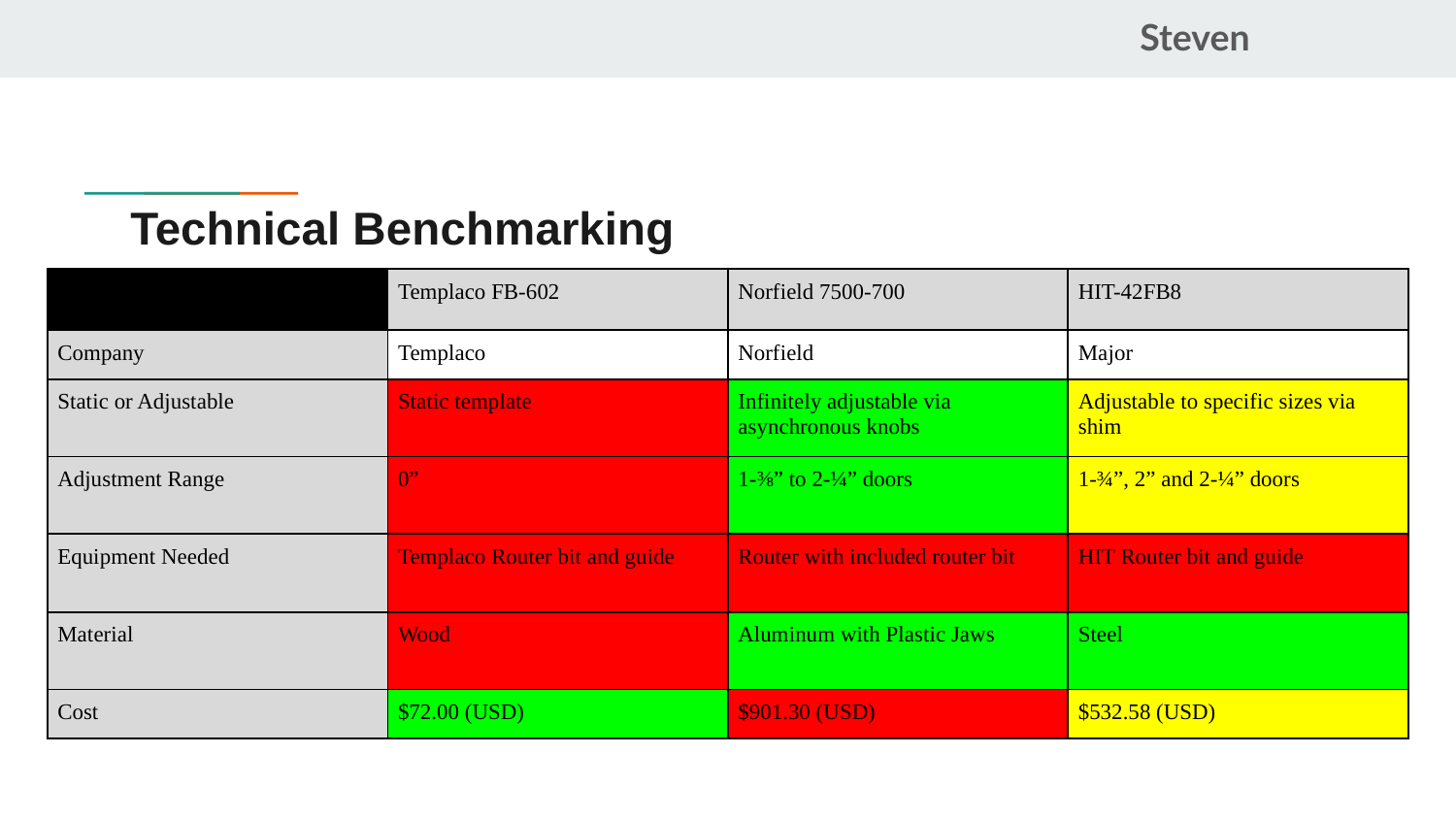

Steven
# Technical Benchmarking
|  | Templaco FB-602 | Norfield 7500-700 | HIT-42FB8 |
| --- | --- | --- | --- |
| Company | Templaco | Norfield | Major |
| Static or Adjustable | Static template | Infinitely adjustable via asynchronous knobs | Adjustable to specific sizes via shim |
| Adjustment Range | 0” | 1-⅜” to 2-¼” doors | 1-¾”, 2” and 2-¼” doors |
| Equipment Needed | Templaco Router bit and guide | Router with included router bit | HIT Router bit and guide |
| Material | Wood | Aluminum with Plastic Jaws | Steel |
| Cost | $72.00 (USD) | $901.30 (USD) | $532.58 (USD) |